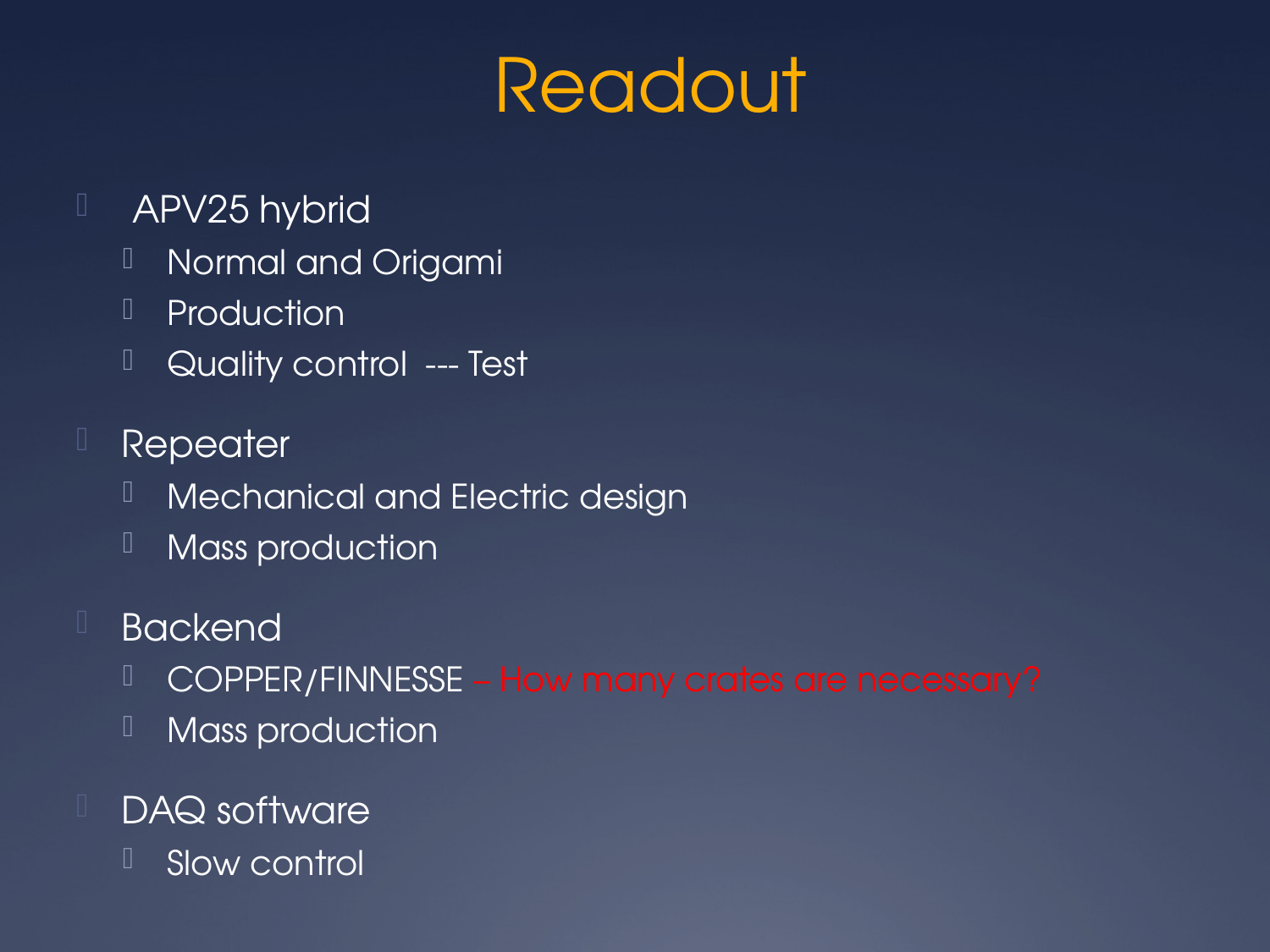

# Readout
 APV25 hybrid
Normal and Origami
Production
Quality control  --- Test
Repeater
Mechanical and Electric design
Mass production
Backend
COPPER/FINNESSE – How many crates are necessary?
Mass production
DAQ software
Slow control